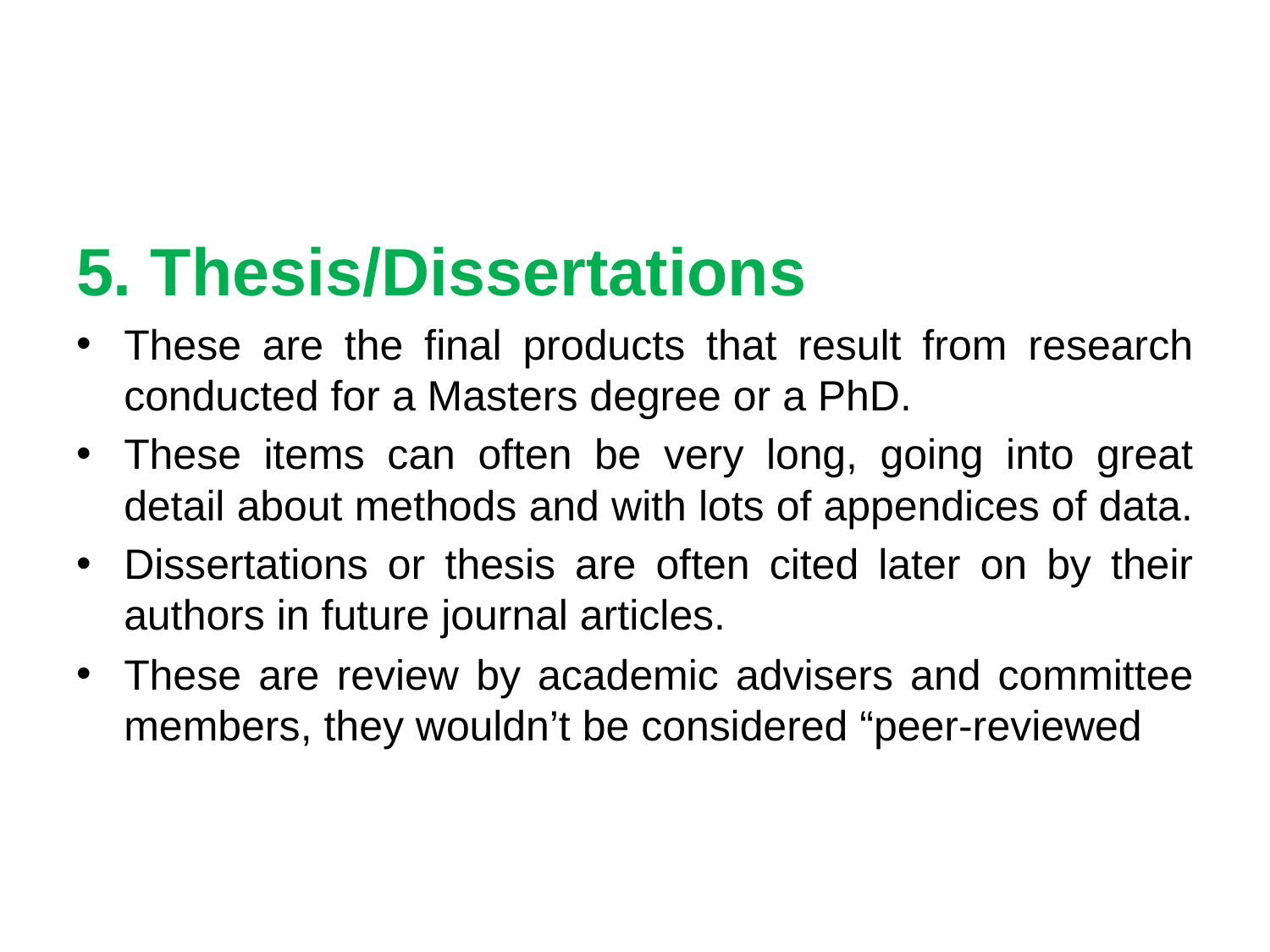

#
5. Thesis/Dissertations
These are the final products that result from research conducted for a Masters degree or a PhD.
These items can often be very long, going into great detail about methods and with lots of appendices of data.
Dissertations or thesis are often cited later on by their authors in future journal articles.
These are review by academic advisers and committee members, they wouldn’t be considered “peer-reviewed